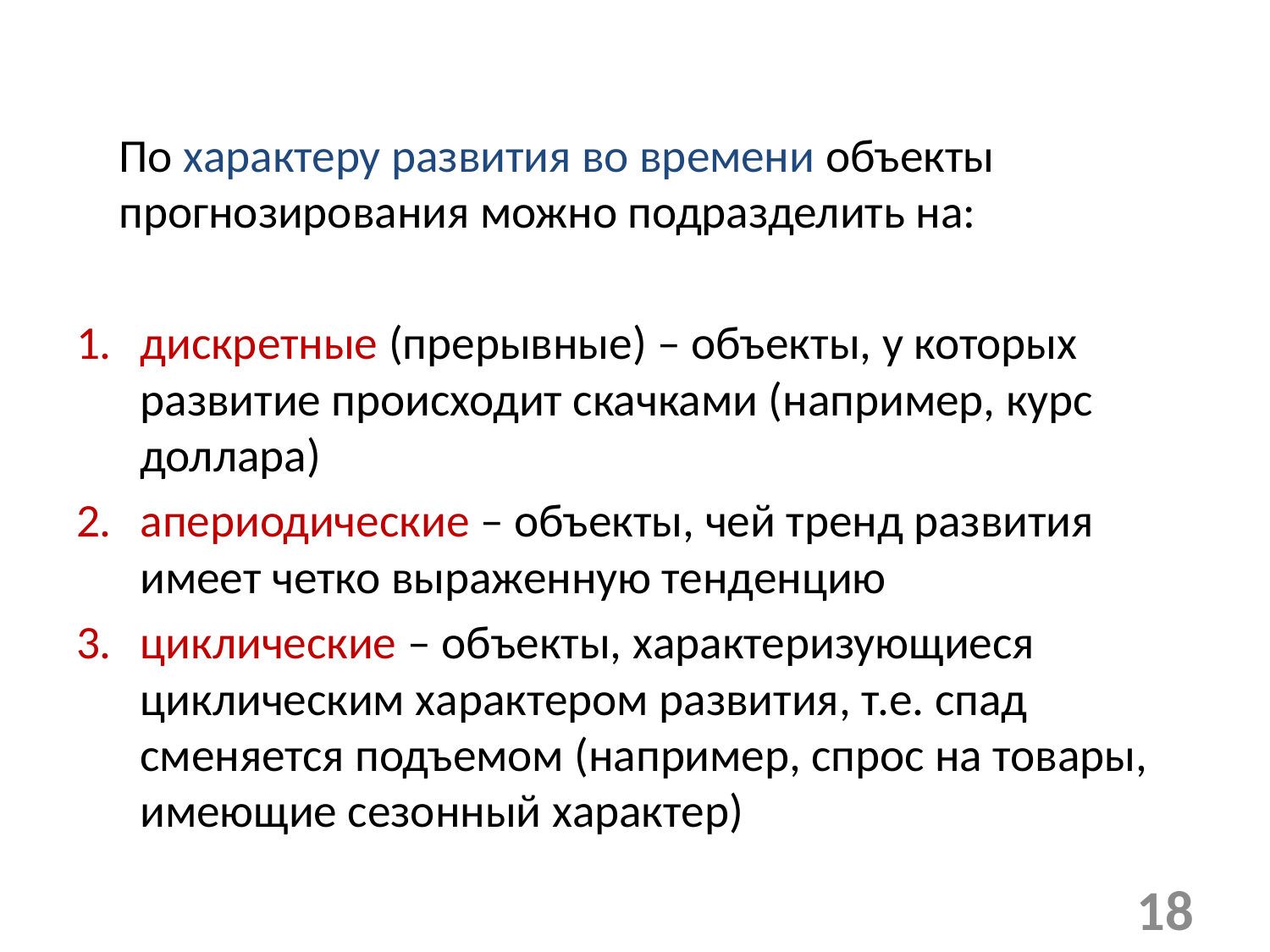

По характеру развития во времени объекты прогнозирования можно подразделить на:

дискретные (прерывные) – объекты, у которых развитие происходит скачками (например, курс доллара)
апериодические – объекты, чей тренд развития имеет четко выраженную тенденцию
циклические – объекты, характеризующиеся циклическим характером развития, т.е. спад сменяется подъемом (например, спрос на товары, имеющие сезонный характер)
18